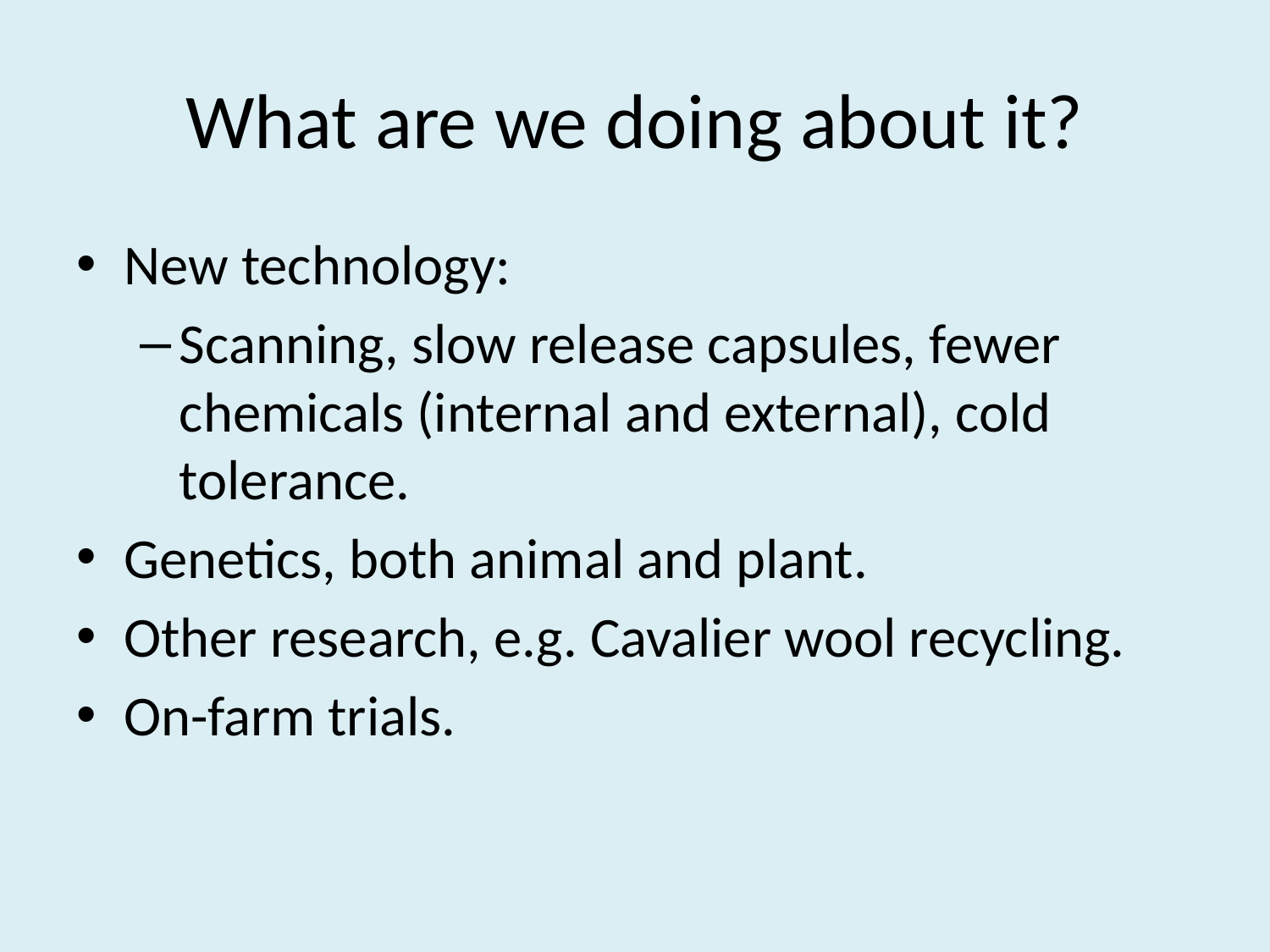

# What are we doing about it?
New technology:
Scanning, slow release capsules, fewer chemicals (internal and external), cold tolerance.
Genetics, both animal and plant.
Other research, e.g. Cavalier wool recycling.
On-farm trials.